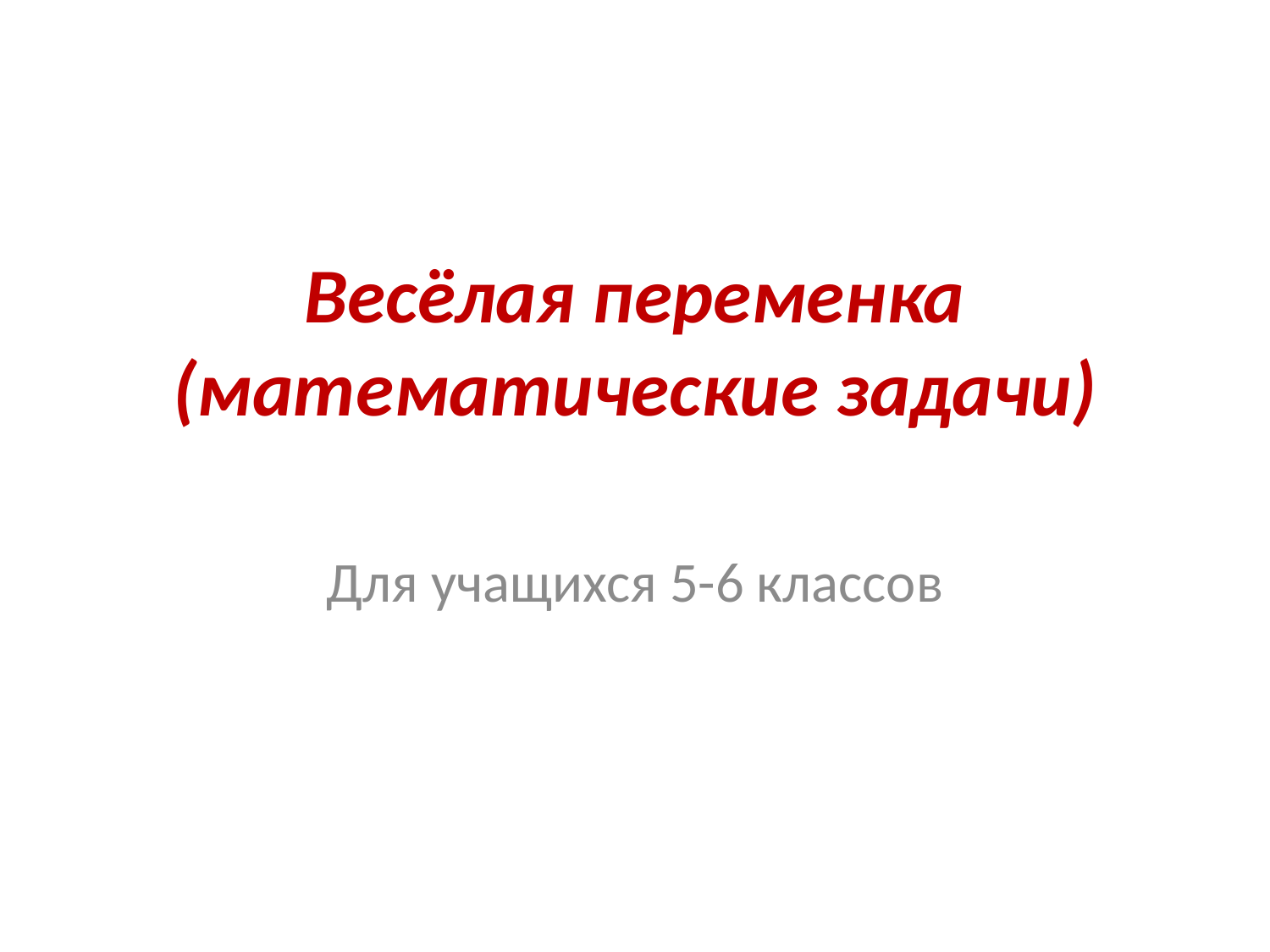

# Весёлая переменка (математические задачи)
Для учащихся 5-6 классов